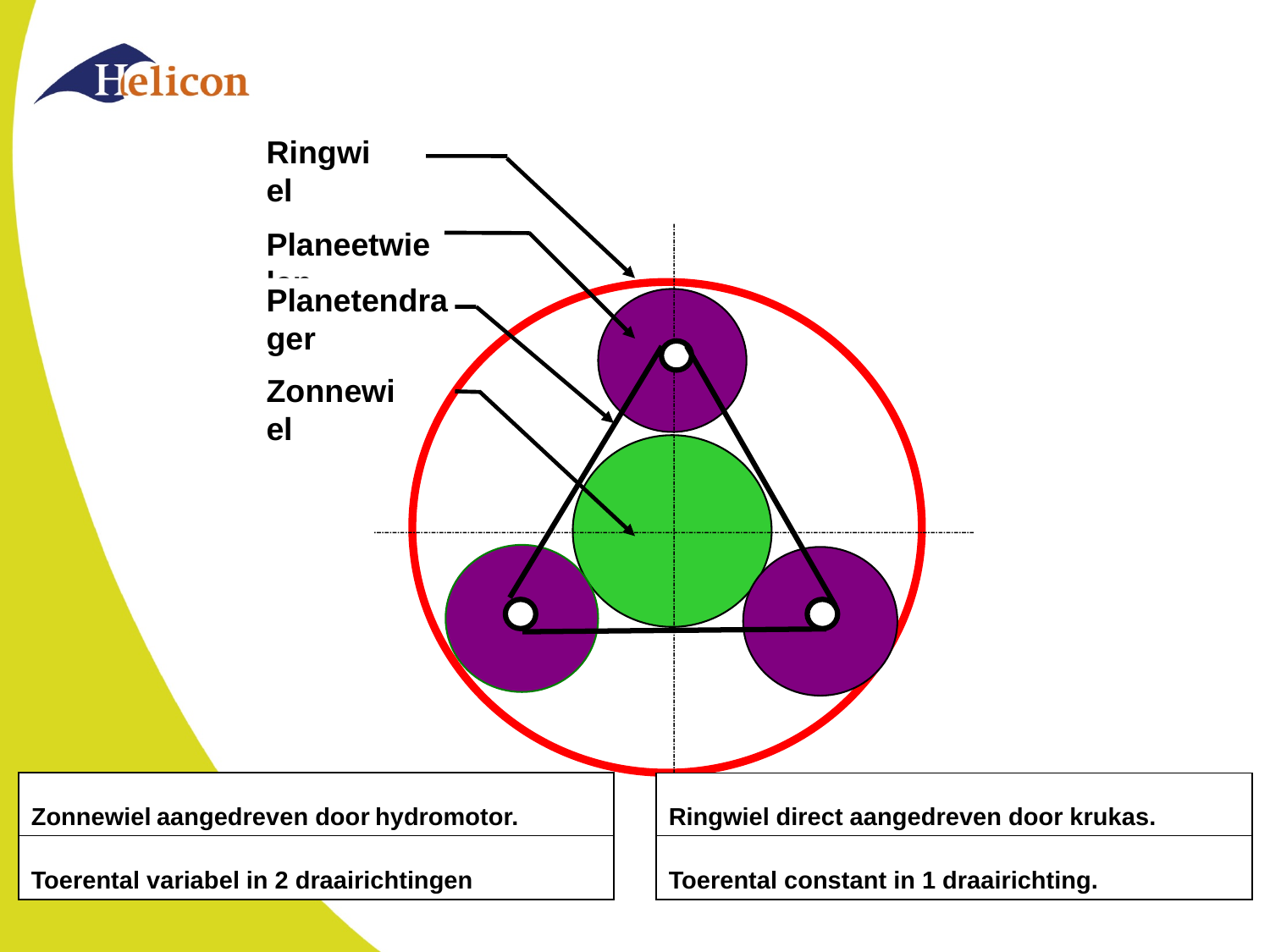

Ringwiel

Planeetwielen

Planetendrager

Zonnewiel

Zonnewiel aangedreven door hydromotor.
Ringwiel direct aangedreven door krukas.
Toerental variabel in 2 draairichtingen
Toerental constant in 1 draairichting.